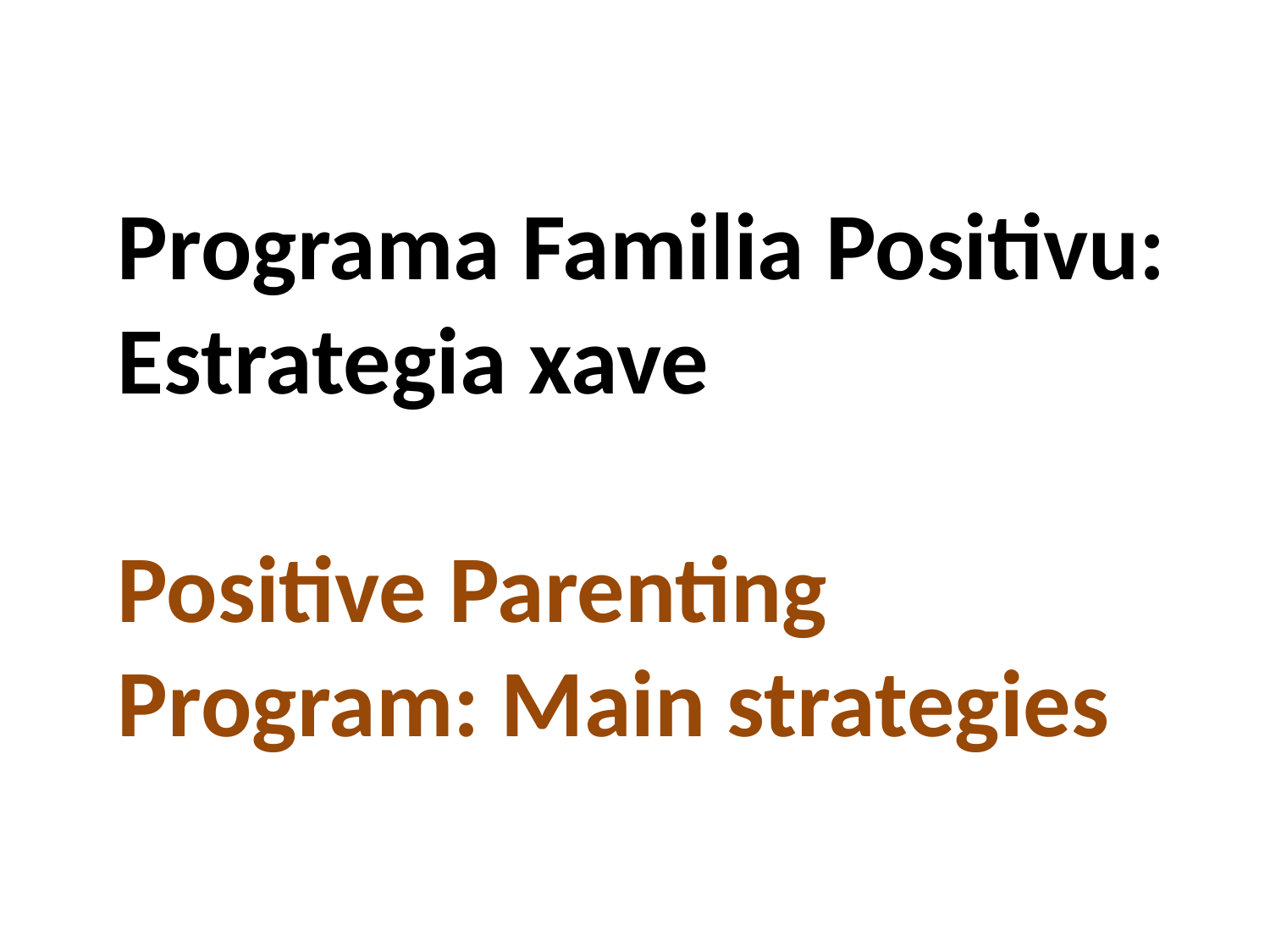

Programa Familia Positivu: Estrategia xave
Positive Parenting Program: Main strategies